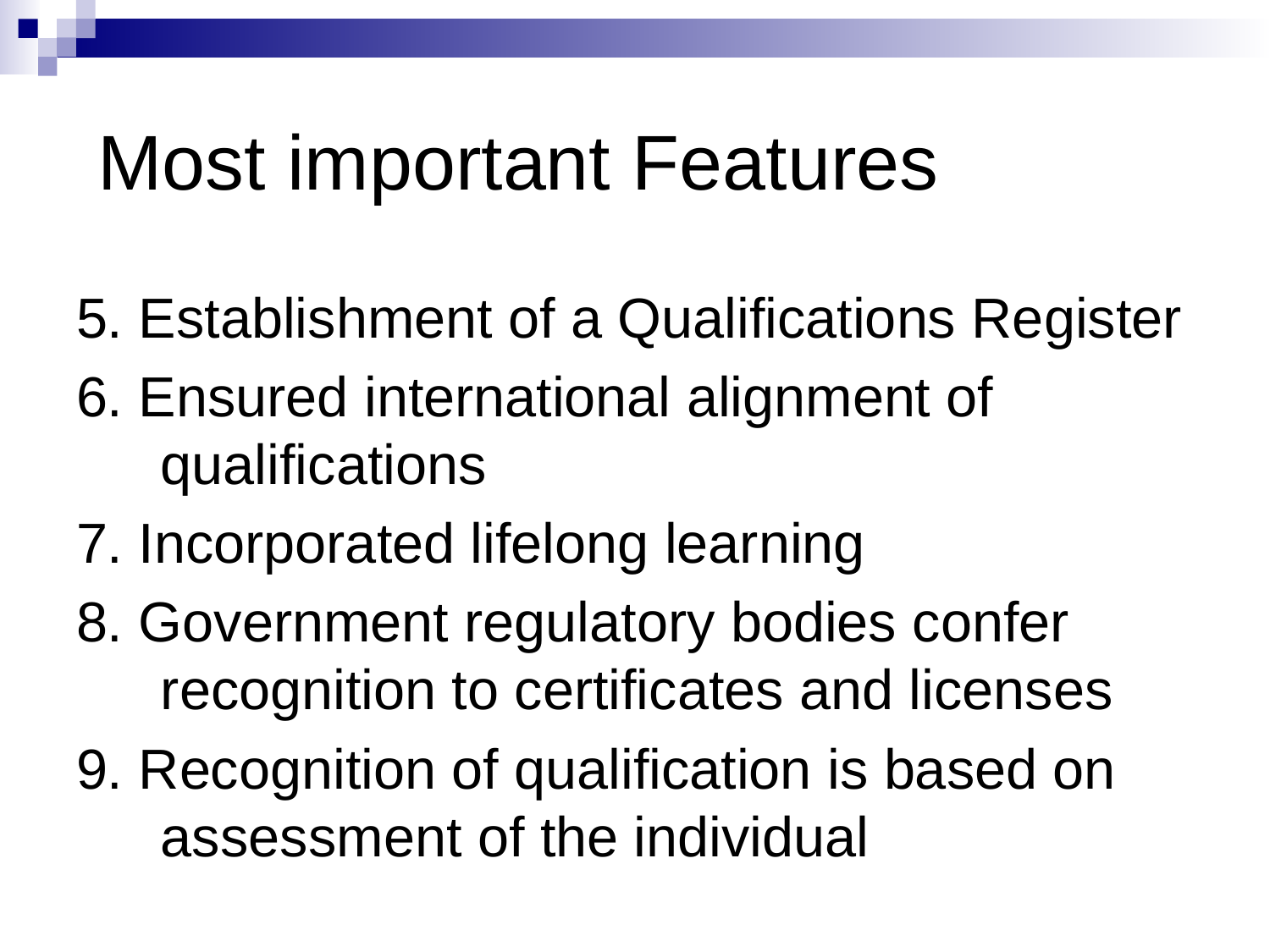

# Most important Features
5. Establishment of a Qualifications Register
6. Ensured international alignment of qualifications
7. Incorporated lifelong learning
8. Government regulatory bodies confer recognition to certificates and licenses
9. Recognition of qualification is based on assessment of the individual